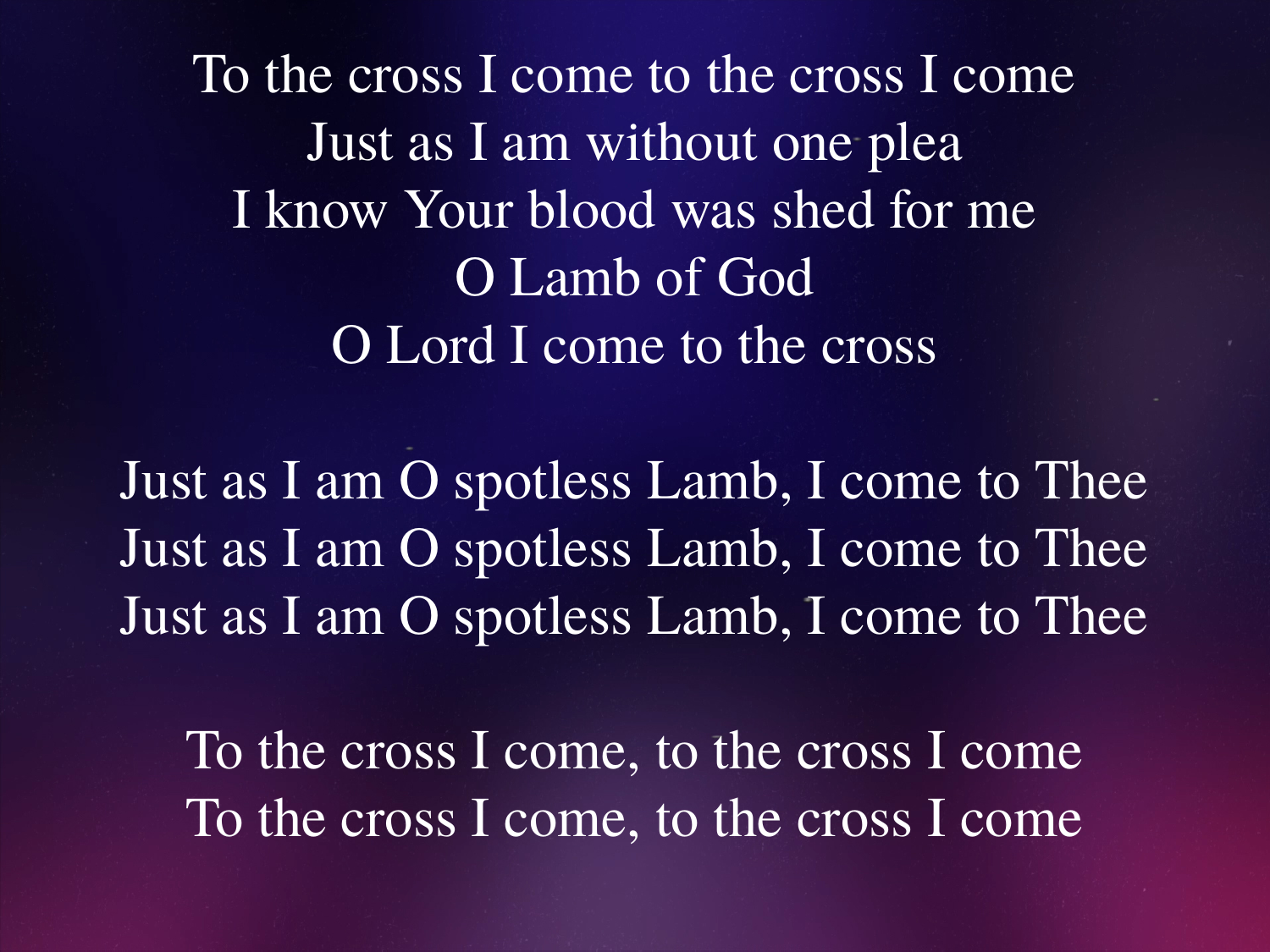

# To the cross I come to the cross I come Just as I am without one plea I know Your blood was shed for me O Lamb of God O Lord I come to the cross Just as I am O spotless Lamb, I come to Thee Just as I am O spotless Lamb, I come to Thee Just as I am O spotless Lamb, I come to Thee To the cross I come, to the cross I come To the cross I come, to the cross I come